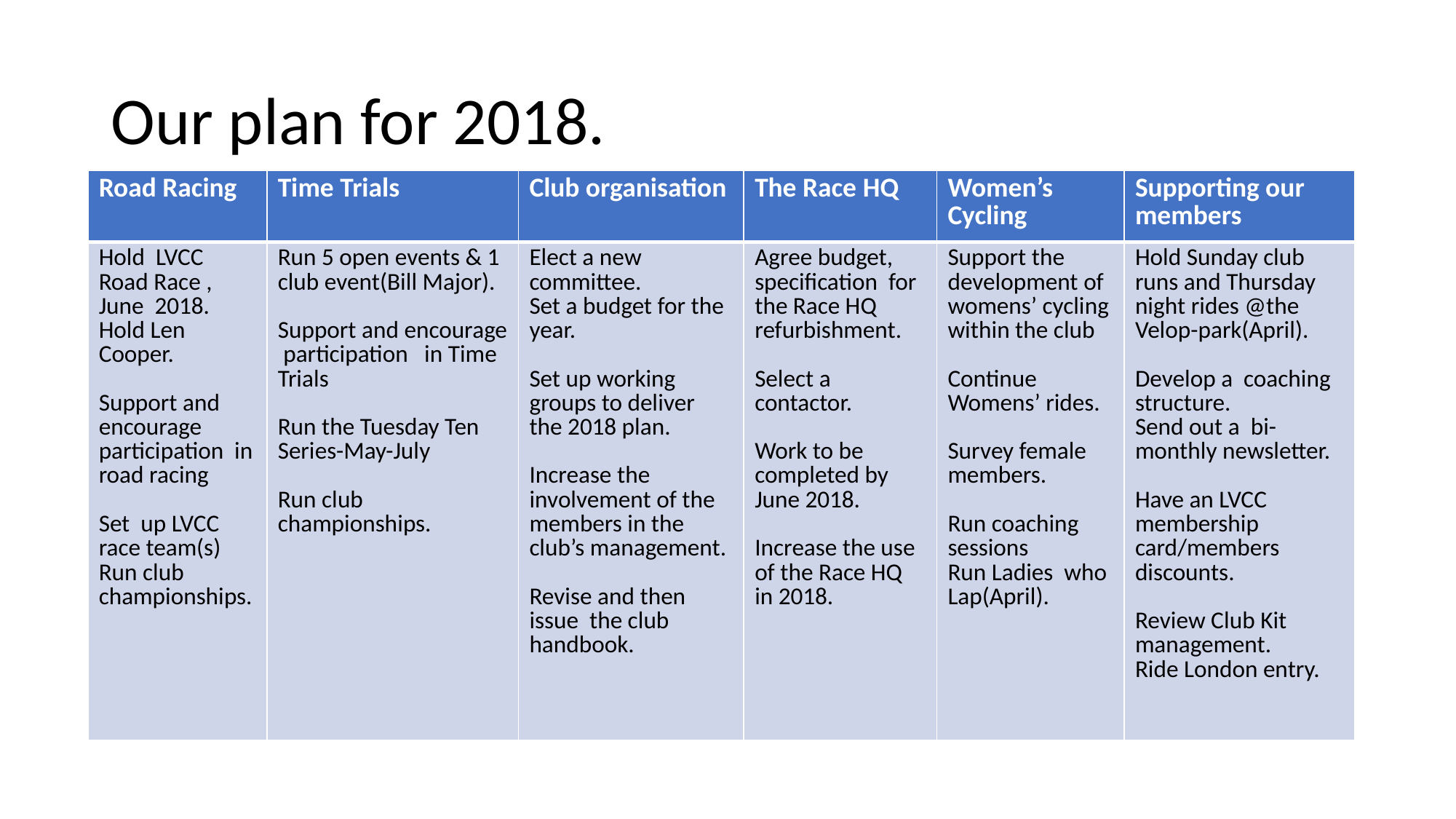

# Our plan for 2018.
| Road Racing | Time Trials | Club organisation | The Race HQ | Women’s Cycling | Supporting our members |
| --- | --- | --- | --- | --- | --- |
| Hold LVCC Road Race , June 2018. Hold Len Cooper. Support and encourage participation in road racing Set up LVCC race team(s) Run club championships. | Run 5 open events & 1 club event(Bill Major). Support and encourage participation in Time Trials Run the Tuesday Ten Series-May-July Run club championships. | Elect a new committee. Set a budget for the year. Set up working groups to deliver the 2018 plan. Increase the involvement of the members in the club’s management. Revise and then issue the club handbook. | Agree budget, specification for the Race HQ refurbishment. Select a contactor. Work to be completed by June 2018. Increase the use of the Race HQ in 2018. | Support the development of womens’ cycling within the club Continue Womens’ rides. Survey female members. Run coaching sessions Run Ladies who Lap(April). | Hold Sunday club runs and Thursday night rides @the Velop-park(April). Develop a coaching structure. Send out a bi-monthly newsletter. Have an LVCC membership card/members discounts. Review Club Kit management. Ride London entry. |